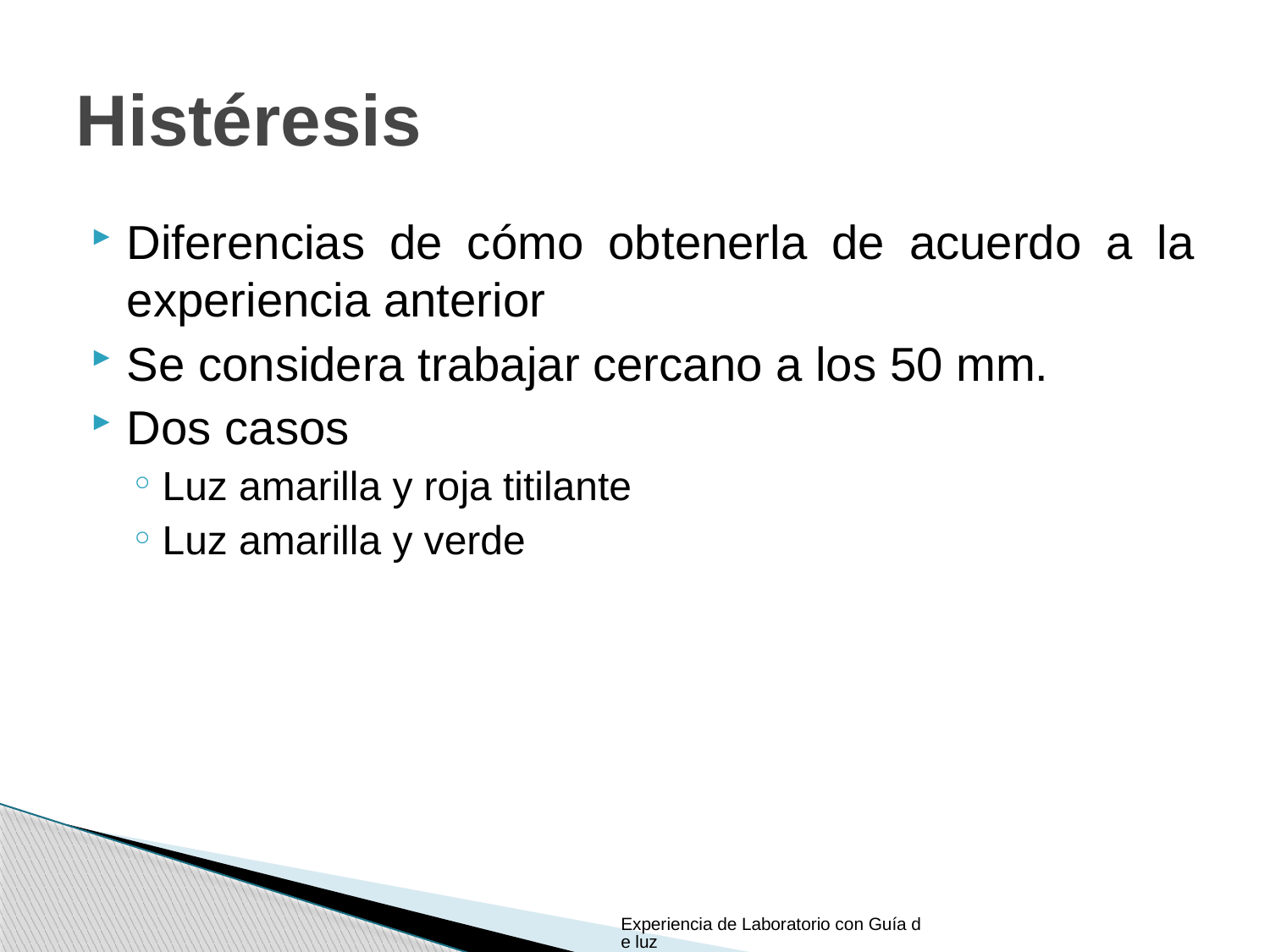

# Histéresis
Diferencias de cómo obtenerla de acuerdo a la experiencia anterior
Se considera trabajar cercano a los 50 mm.
Dos casos
Luz amarilla y roja titilante
Luz amarilla y verde
Experiencia de Laboratorio con Guía de luz